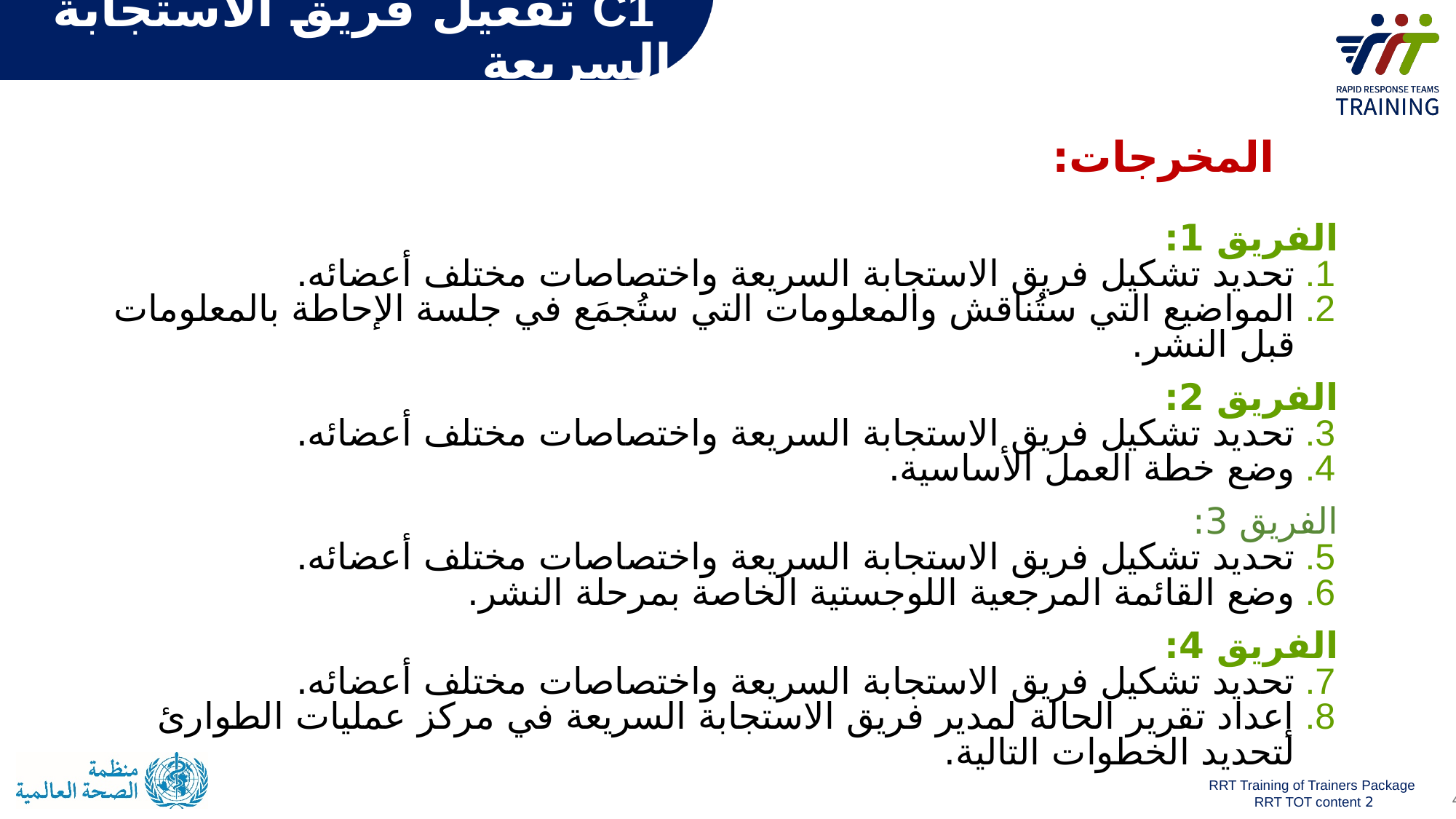

# C1 تفعيل فريق الاستجابة السريعة
المخرجات:
الفريق 1:
تحديد تشكيل فريق الاستجابة السريعة واختصاصات مختلف أعضائه.
المواضيع التي ستُناقش والمعلومات التي ستُجمَع في جلسة الإحاطة بالمعلومات قبل النشر.
الفريق 2:
تحديد تشكيل فريق الاستجابة السريعة واختصاصات مختلف أعضائه.
وضع خطة العمل الأساسية.
الفريق 3:
تحديد تشكيل فريق الاستجابة السريعة واختصاصات مختلف أعضائه.
وضع القائمة المرجعية اللوجستية الخاصة بمرحلة النشر.
الفريق 4:
تحديد تشكيل فريق الاستجابة السريعة واختصاصات مختلف أعضائه.
إعداد تقرير الحالة لمدير فريق الاستجابة السريعة في مركز عمليات الطوارئ لتحديد الخطوات التالية.